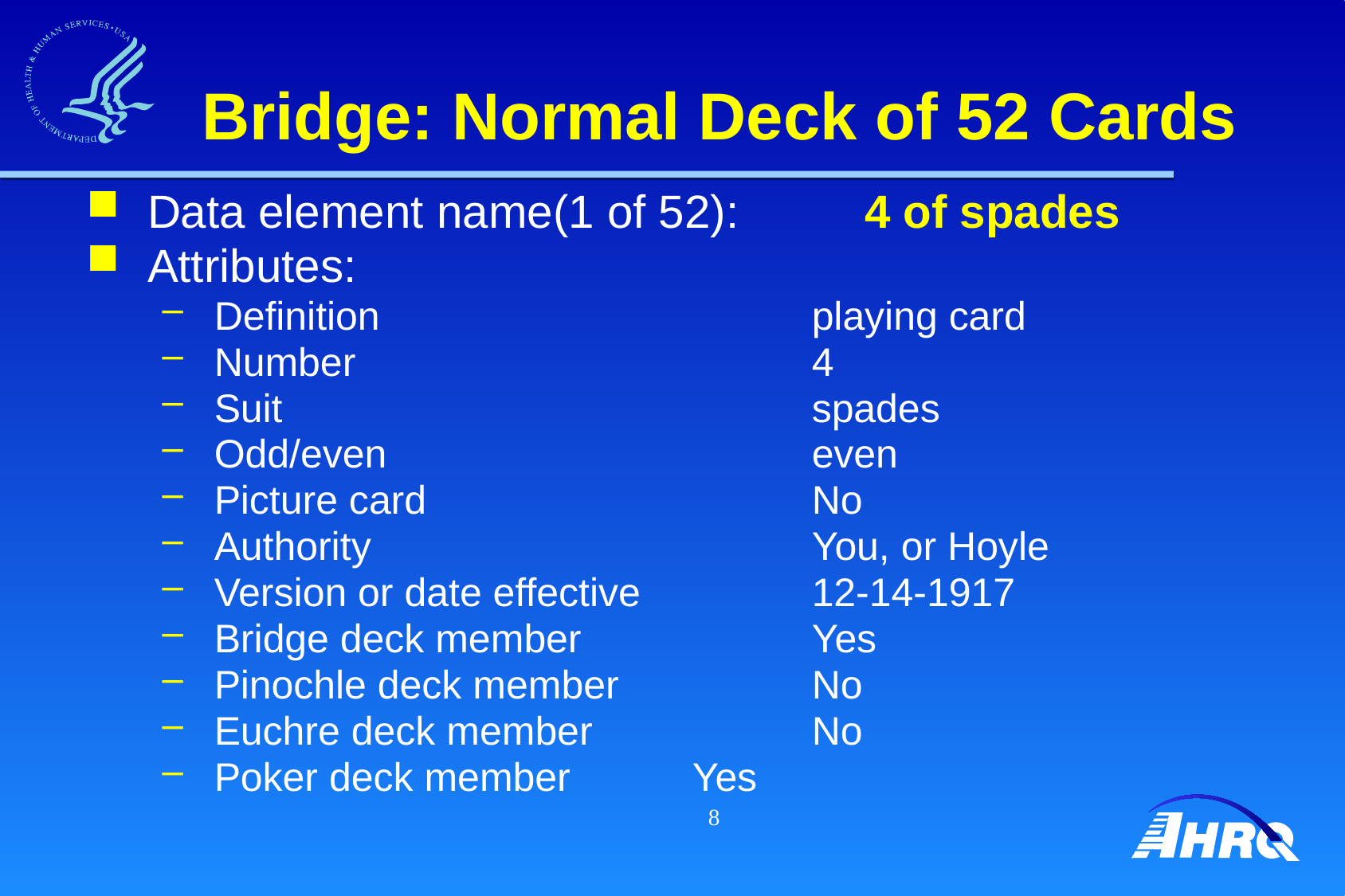

# Bridge: Normal Deck of 52 Cards
Data element name(1 of 52): 	4 of spades
Attributes:
Definition				playing card
Number				4
Suit					spades
Odd/even				even
Picture card				No
Authority				You, or Hoyle
Version or date effective		12-14-1917
Bridge deck member		Yes
Pinochle deck member		No
Euchre deck member		No
Poker deck member		Yes

8